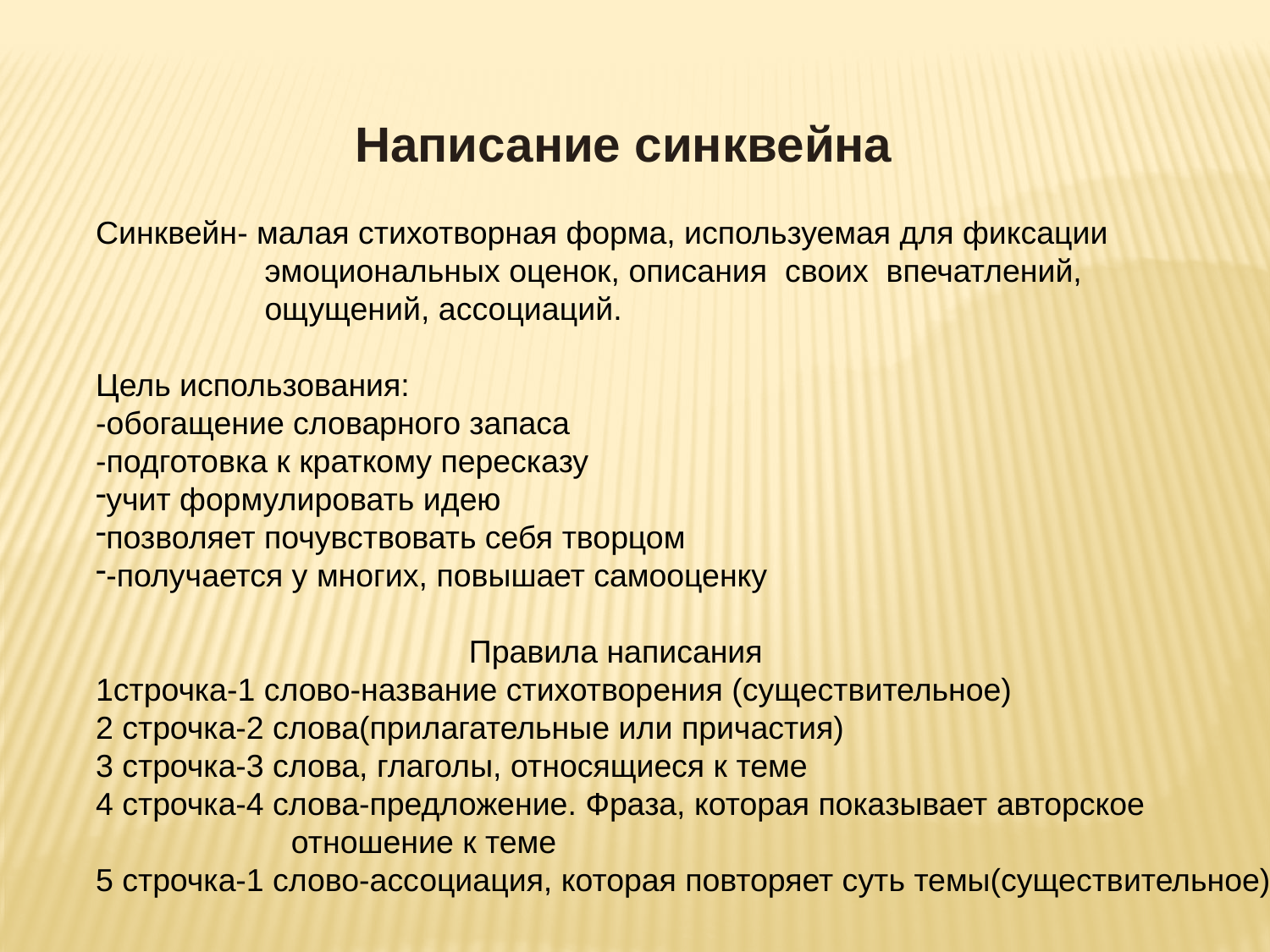

Написание синквейна
Синквейн- малая стихотворная форма, используемая для фиксации
                   эмоциональных оценок, описания  своих  впечатлений,
                   ощущений, ассоциаций.

Цель использования:
-обогащение словарного запаса
-подготовка к краткому пересказу
учит формулировать идею
позволяет почувствовать себя творцом
-получается у многих, повышает самооценку

                                          Правила написания
1строчка-1 слово-название стихотворения (существительное)
2 строчка-2 слова(прилагательные или причастия)
3 строчка-3 слова, глаголы, относящиеся к теме
4 строчка-4 слова-предложение. Фраза, которая показывает авторское
                      отношение к теме
5 строчка-1 слово-ассоциация, которая повторяет суть темы(существительное)